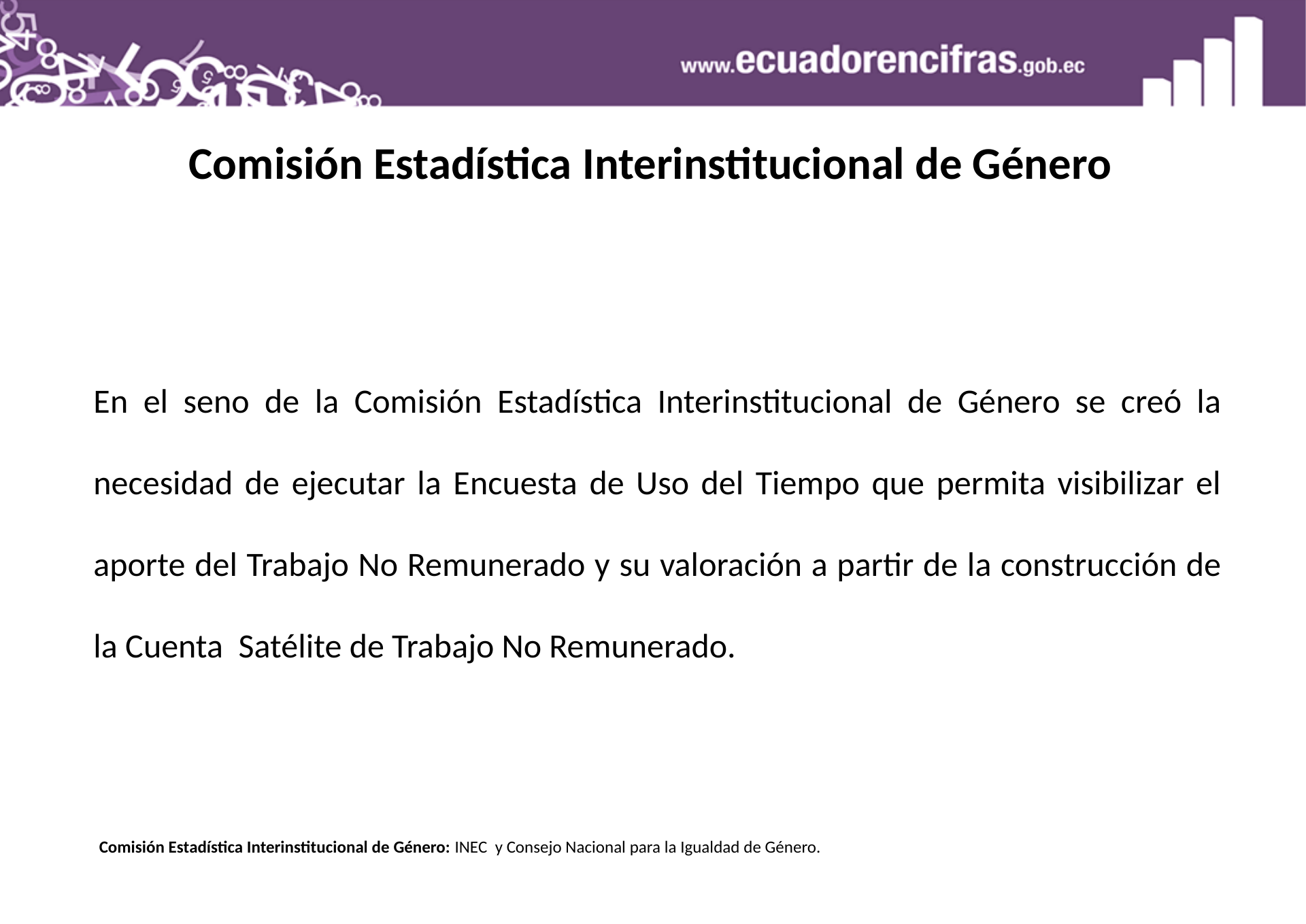

Comisión Estadística Interinstitucional de Género
En el seno de la Comisión Estadística Interinstitucional de Género se creó la necesidad de ejecutar la Encuesta de Uso del Tiempo que permita visibilizar el aporte del Trabajo No Remunerado y su valoración a partir de la construcción de la Cuenta  Satélite de Trabajo No Remunerado.
Comisión Estadística Interinstitucional de Género: INEC  y Consejo Nacional para la Igualdad de Género.